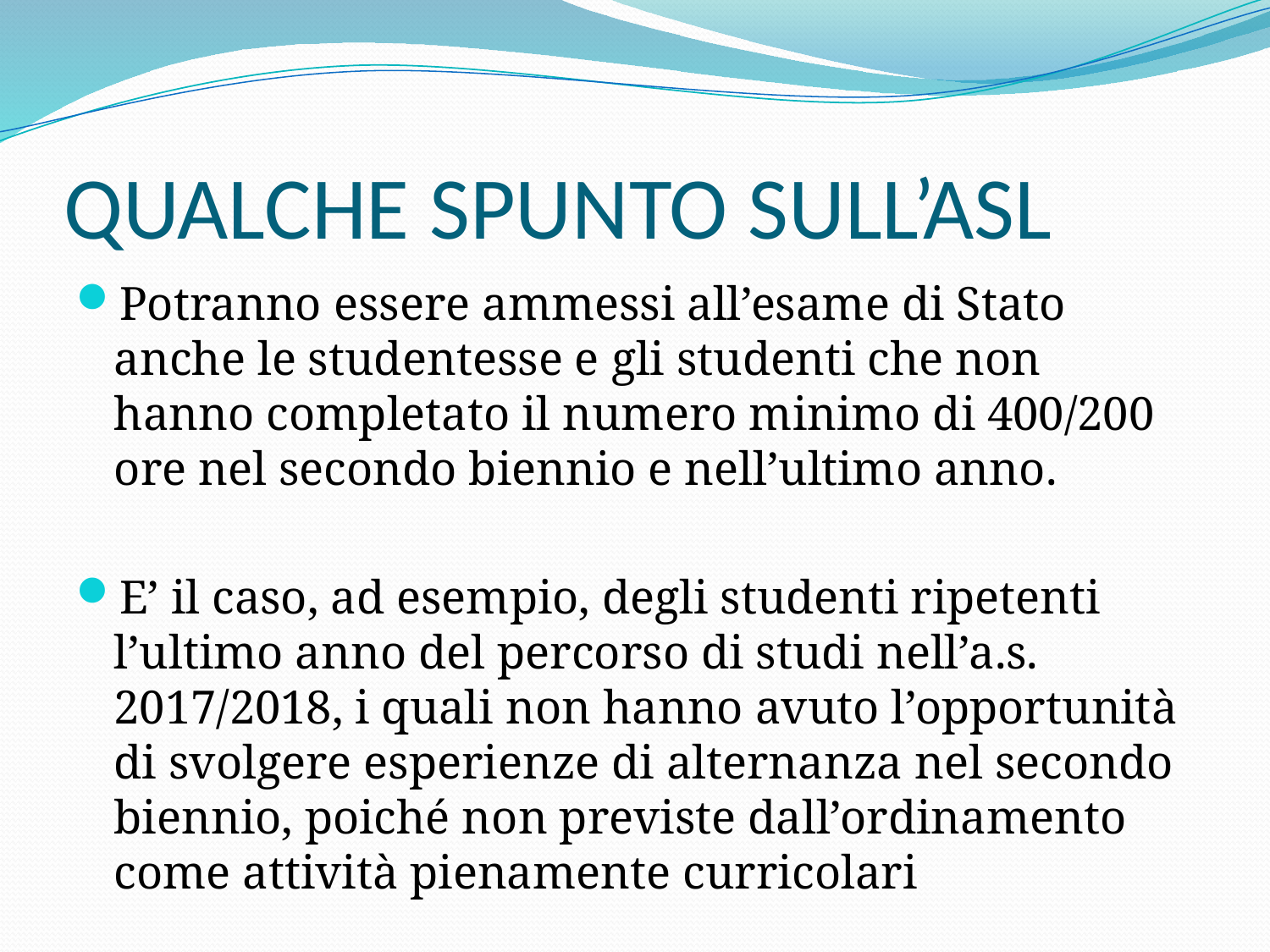

# QUALCHE SPUNTO SULL’ASL
Potranno essere ammessi all’esame di Stato anche le studentesse e gli studenti che non hanno completato il numero minimo di 400/200 ore nel secondo biennio e nell’ultimo anno.

E’ il caso, ad esempio, degli studenti ripetenti l’ultimo anno del percorso di studi nell’a.s. 2017/2018, i quali non hanno avuto l’opportunità di svolgere esperienze di alternanza nel secondo biennio, poiché non previste dall’ordinamento come attività pienamente curricolari